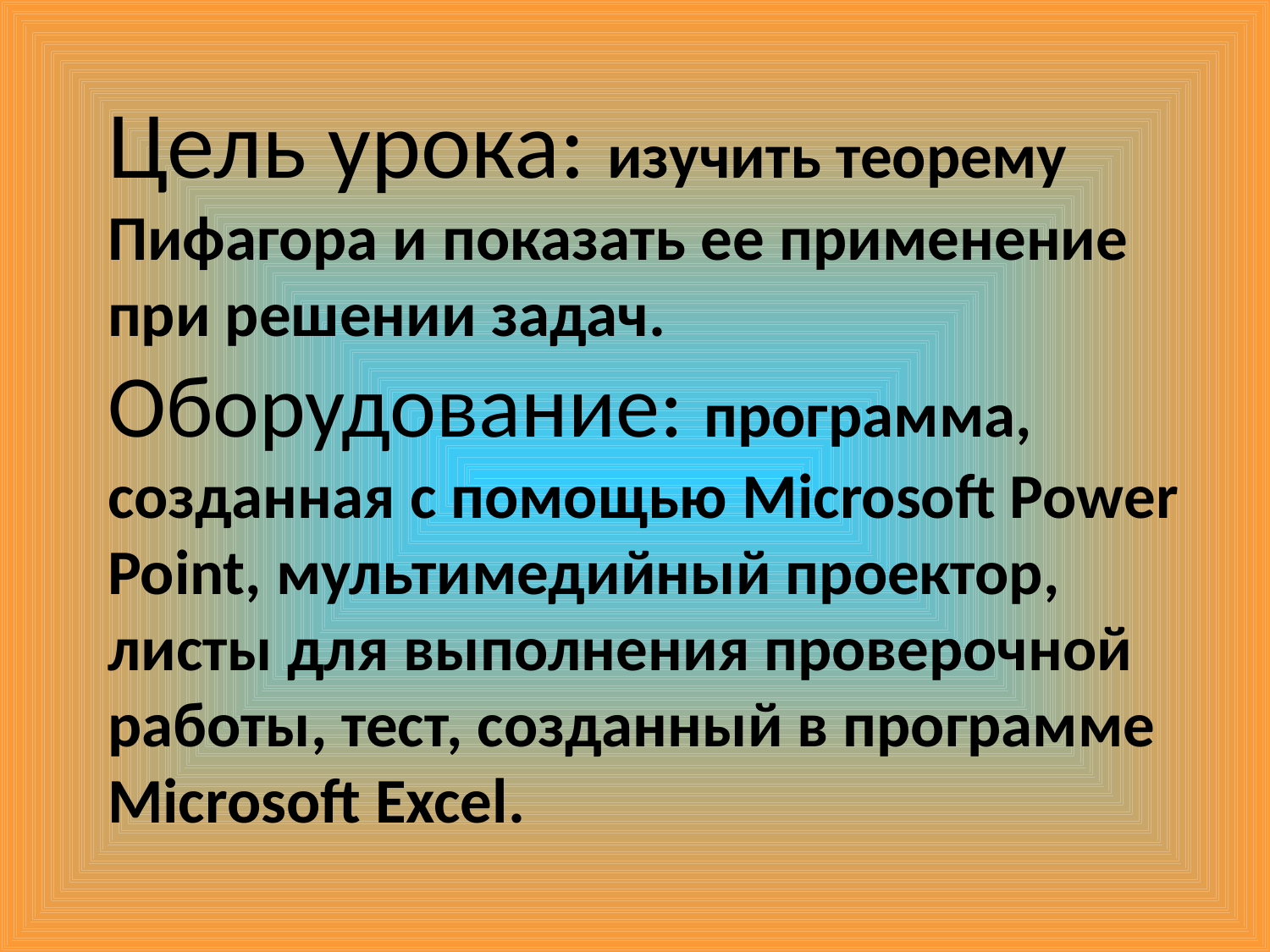

Цель урока: изучить теорему Пифагора и показать ее применение при решении задач.
Оборудование: программа, созданная с помощью Microsoft Power Point, мультимедийный проектор, листы для выполнения проверочной работы, тест, созданный в программе Microsoft Excel.